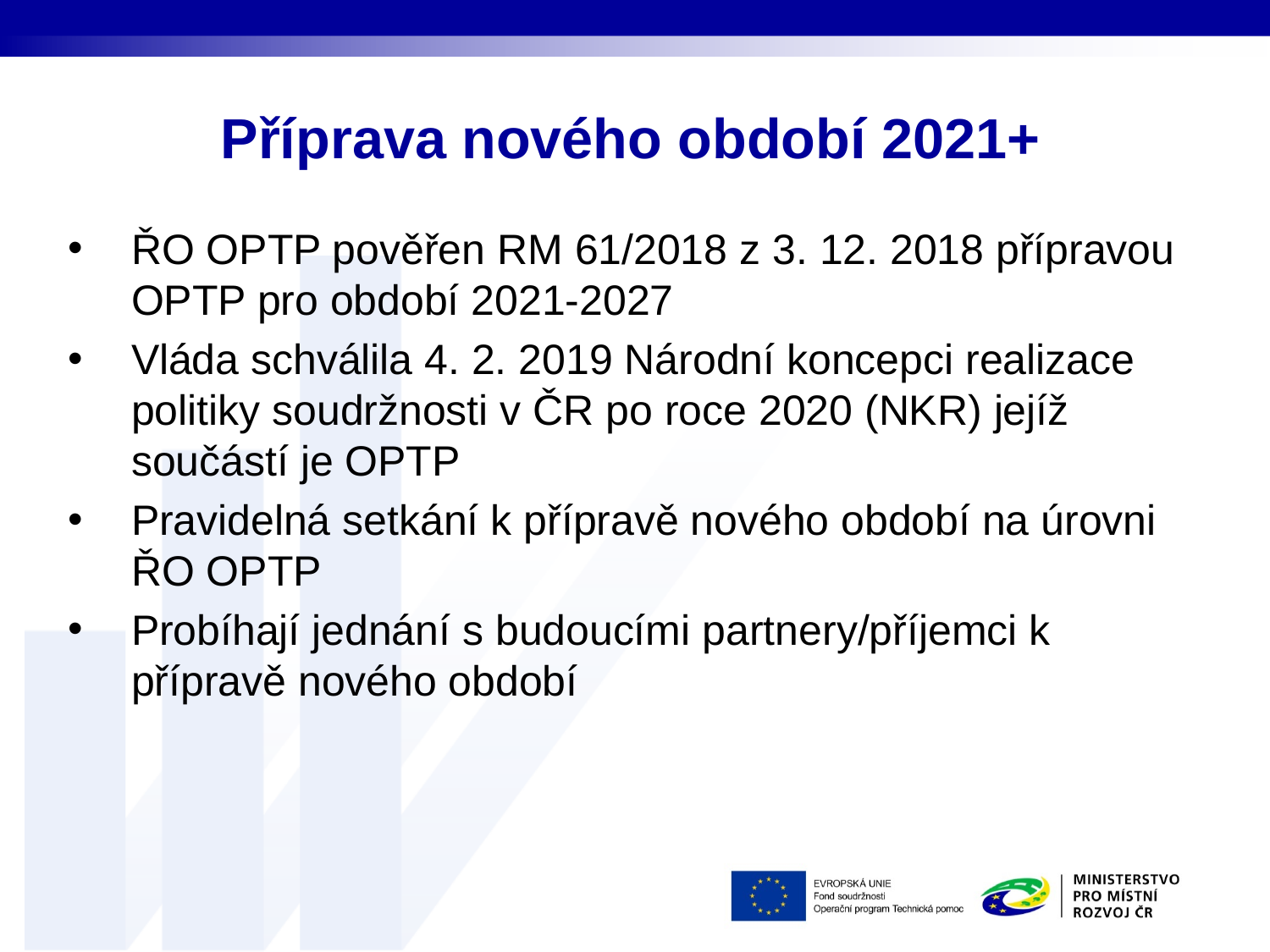

# Příprava nového období 2021+
ŘO OPTP pověřen RM 61/2018 z 3. 12. 2018 přípravou OPTP pro období 2021-2027
Vláda schválila 4. 2. 2019 Národní koncepci realizace politiky soudržnosti v ČR po roce 2020 (NKR) jejíž součástí je OPTP
Pravidelná setkání k přípravě nového období na úrovni ŘO OPTP
Probíhají jednání s budoucími partnery/příjemci k přípravě nového období